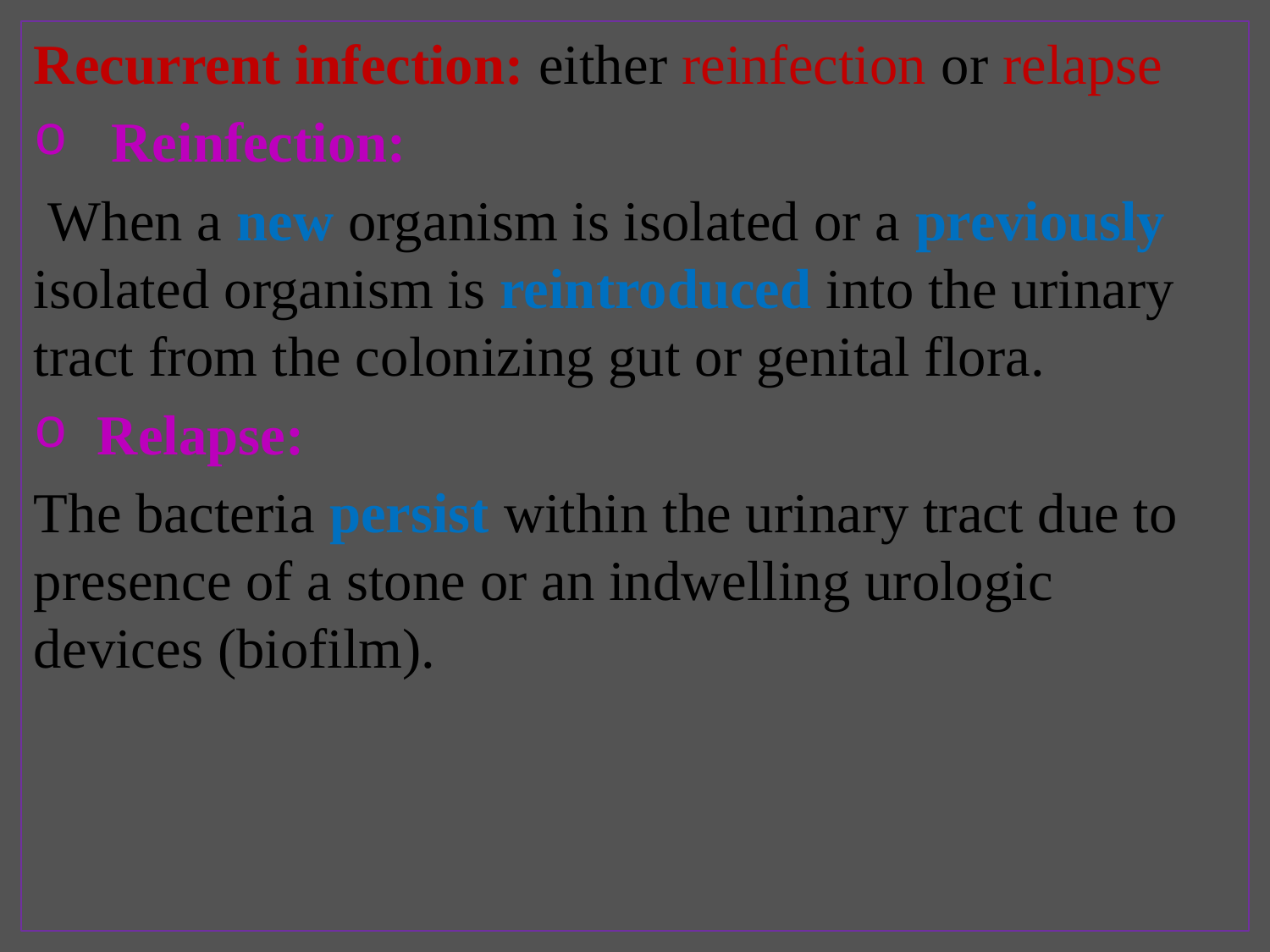

Recurrent infection: either reinfection or relapse
 Reinfection:
 When a new organism is isolated or a previously isolated organism is reintroduced into the urinary tract from the colonizing gut or genital flora.
Relapse:
The bacteria persist within the urinary tract due to presence of a stone or an indwelling urologic devices (biofilm).
# N